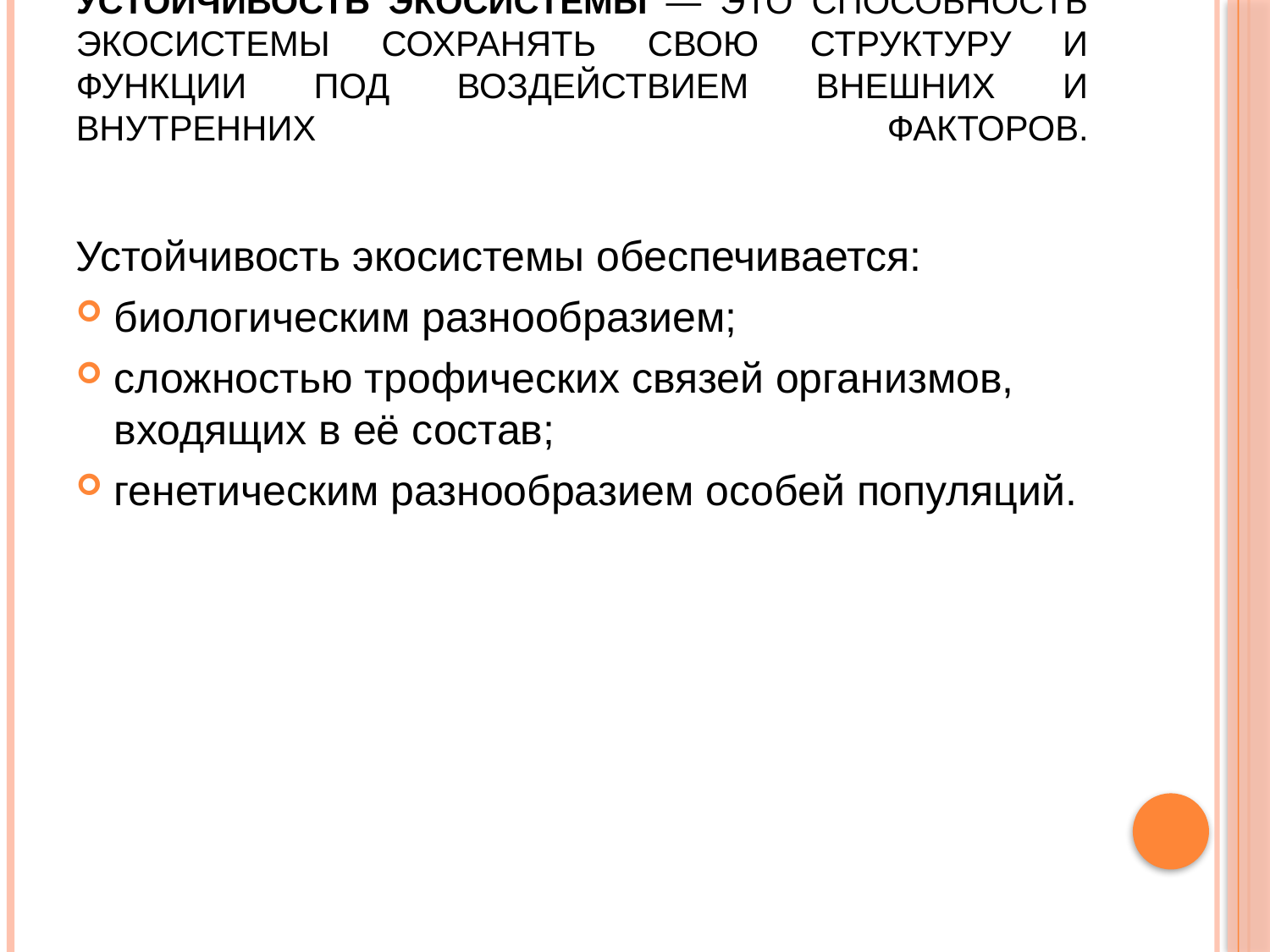

# Устойчивость экосистемы — это способность экосистемы сохранять свою структуру и функции под воздействием внешних и внутренних факторов.
Устойчивость экосистемы обеспечивается:
биологическим разнообразием;
сложностью трофических связей организмов, входящих в её состав;
генетическим разнообразием особей популяций.